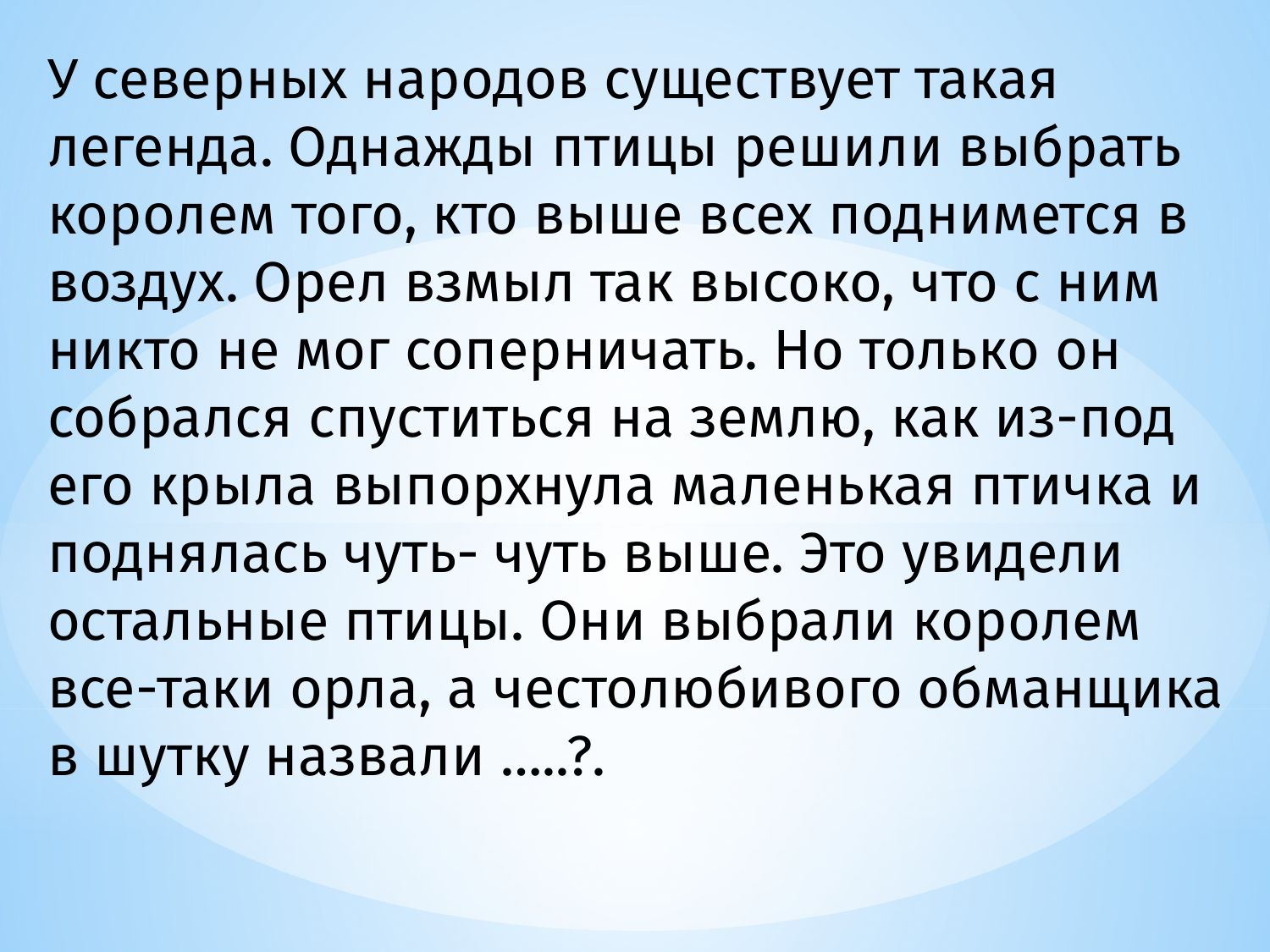

У северных народов существует такая легенда. Однажды птицы решили выбрать королем того, кто выше всех поднимется в воздух. Орел взмыл так высоко, что с ним никто не мог соперничать. Но только он собрался спуститься на землю, как из-под его крыла выпорхнула маленькая птичка и поднялась чуть- чуть выше. Это увидели остальные птицы. Они выбрали королем все-таки орла, а честолюбивого обманщика в шутку назвали …..?.